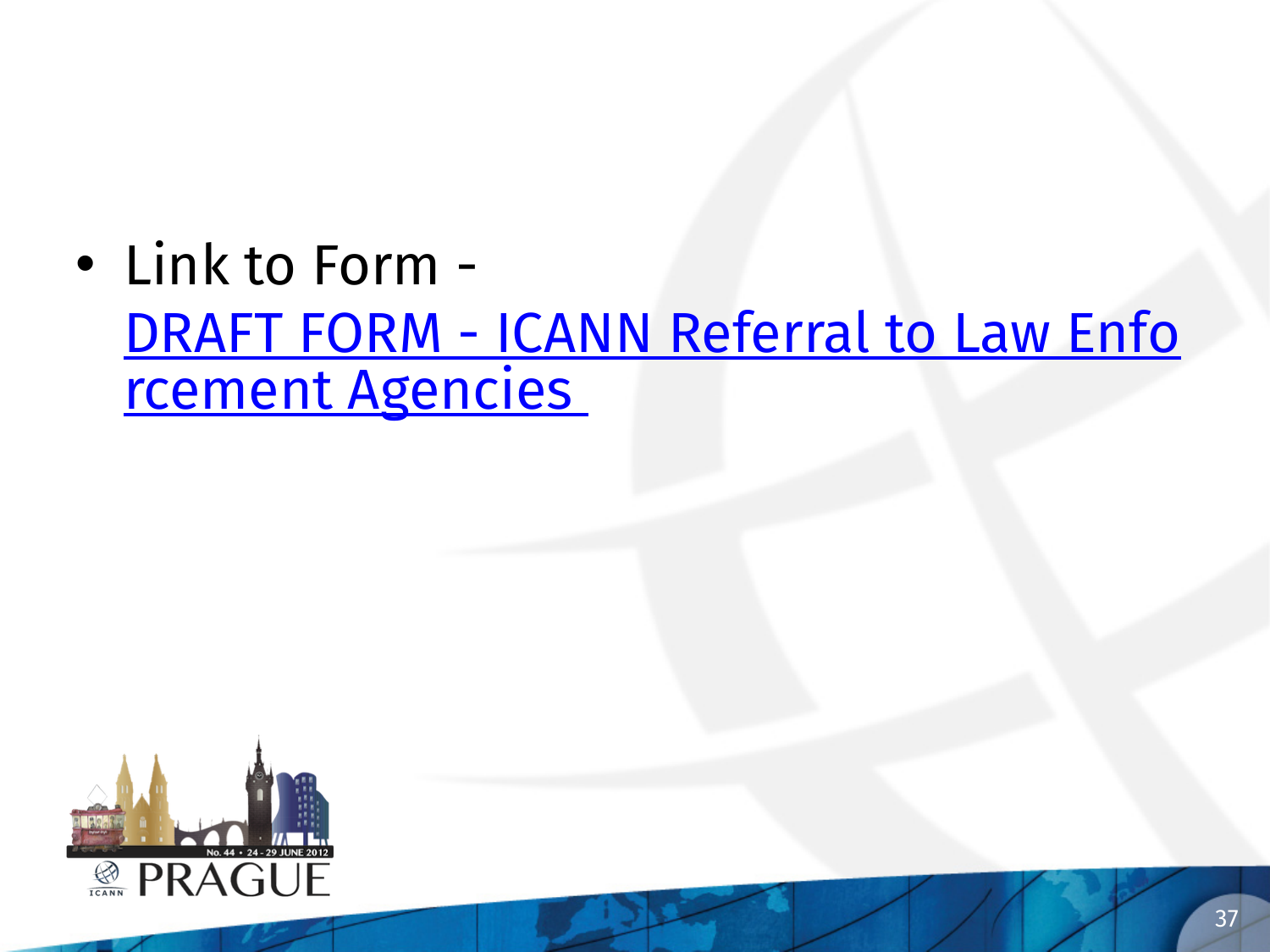

#
Link to Form - DRAFT FORM - ICANN Referral to Law Enforcement Agencies
37